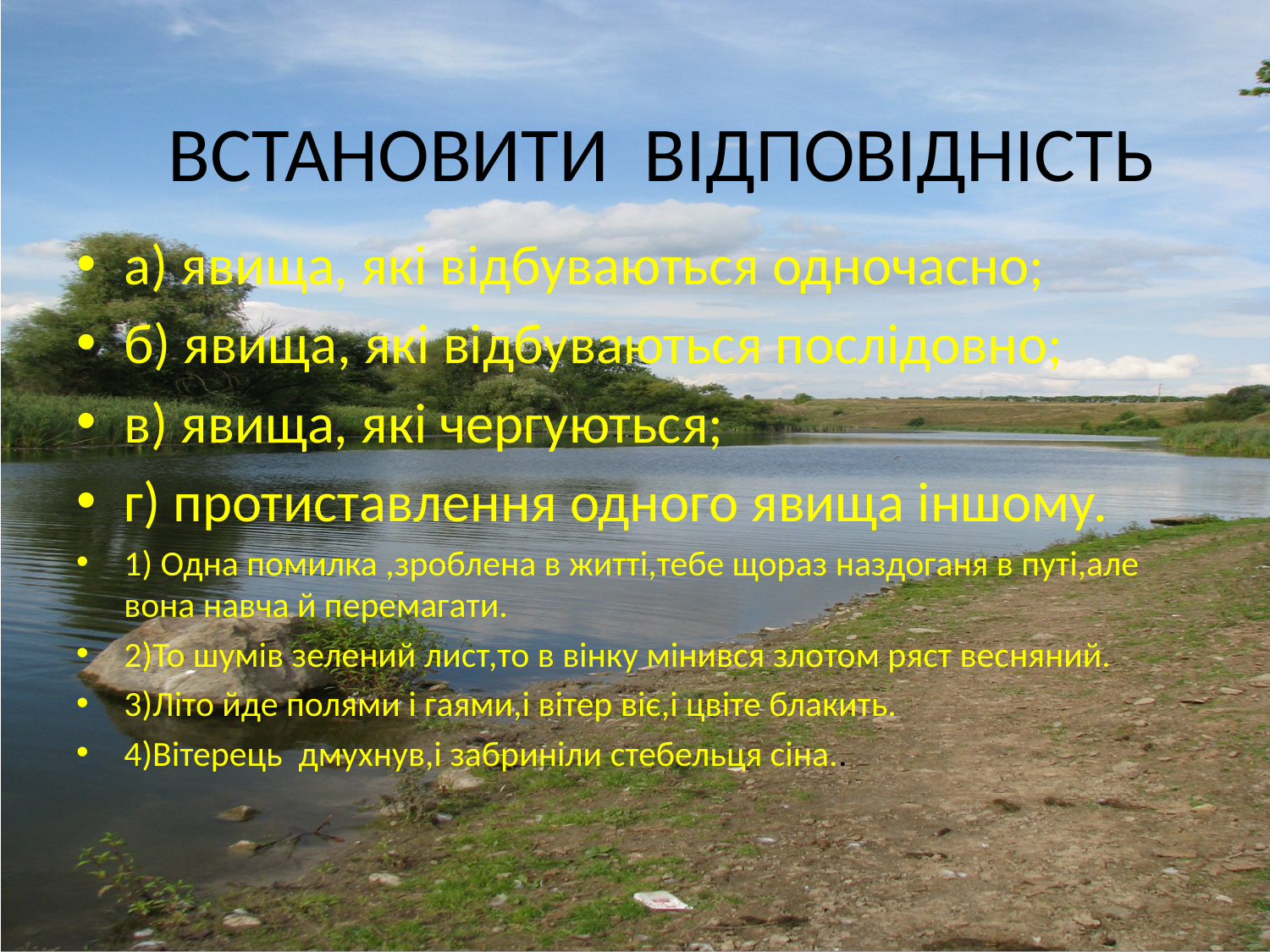

# ВСТАНОВИТИ  ВІДПОВІДНІСТЬ
а) явища, які відбуваються одночасно;
б) явища, які відбуваються послідовно;
в) явища, які чергуються;
г) протиставлення одного явища іншому.
1) Одна помилка ,зроблена в житті,тебе щораз наздоганя в путі,але вона навча й перемагати.
2)То шумів зелений лист,то в вінку мінився злотом ряст весняний.
3)Літо йде полями і гаями,і вітер віє,і цвіте блакить.
4)Вітерець  дмухнув,і забриніли стебельця сіна..